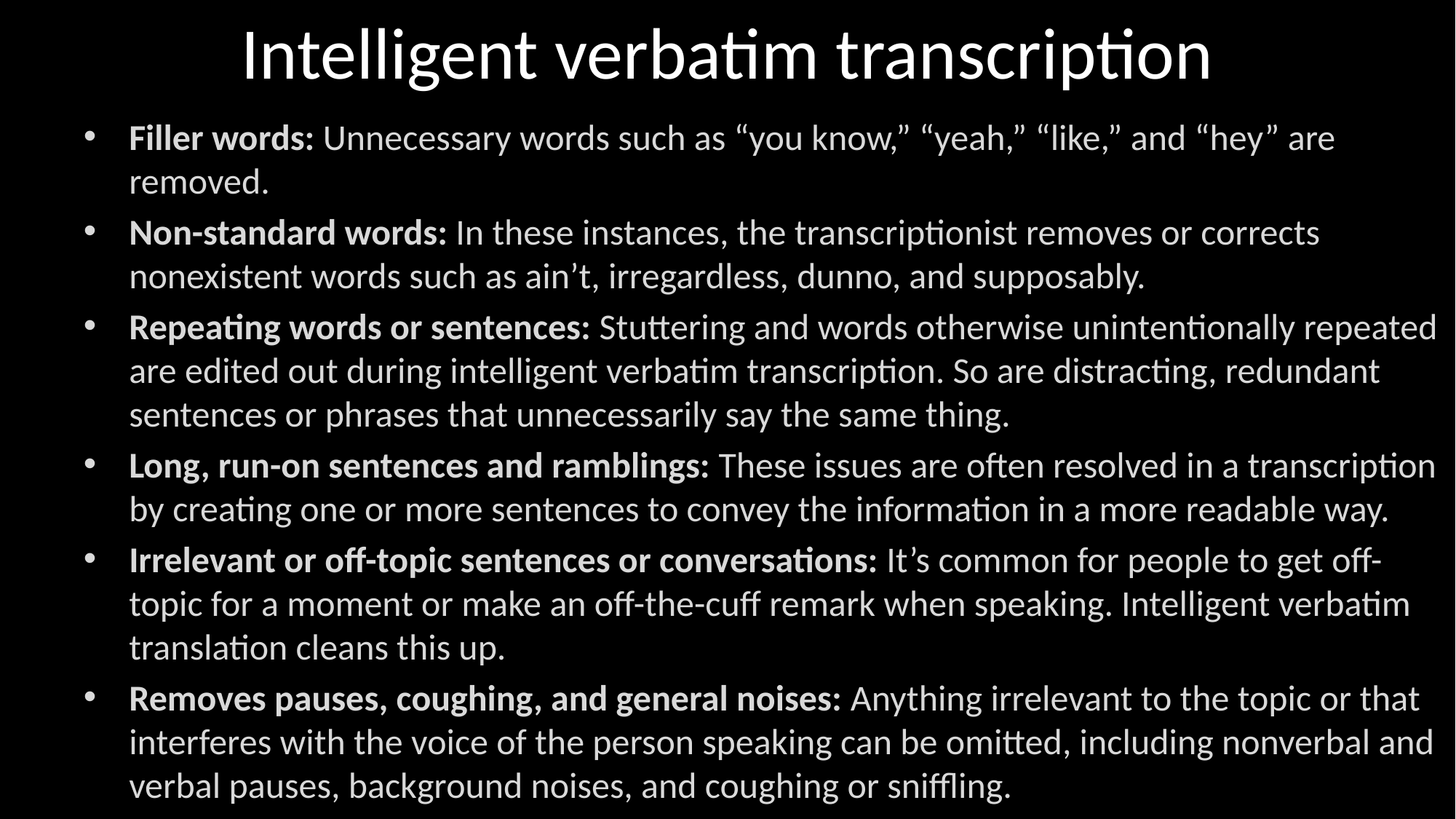

# Intelligent verbatim transcription
Filler words: Unnecessary words such as “you know,” “yeah,” “like,” and “hey” are removed.
Non-standard words: In these instances, the transcriptionist removes or corrects nonexistent words such as ain’t, irregardless, dunno, and supposably.
Repeating words or sentences: Stuttering and words otherwise unintentionally repeated are edited out during intelligent verbatim transcription. So are distracting, redundant sentences or phrases that unnecessarily say the same thing.
Long, run-on sentences and ramblings: These issues are often resolved in a transcription by creating one or more sentences to convey the information in a more readable way.
Irrelevant or off-topic sentences or conversations: It’s common for people to get off-topic for a moment or make an off-the-cuff remark when speaking. Intelligent verbatim translation cleans this up.
Removes pauses, coughing, and general noises: Anything irrelevant to the topic or that interferes with the voice of the person speaking can be omitted, including nonverbal and verbal pauses, background noises, and coughing or sniffling.